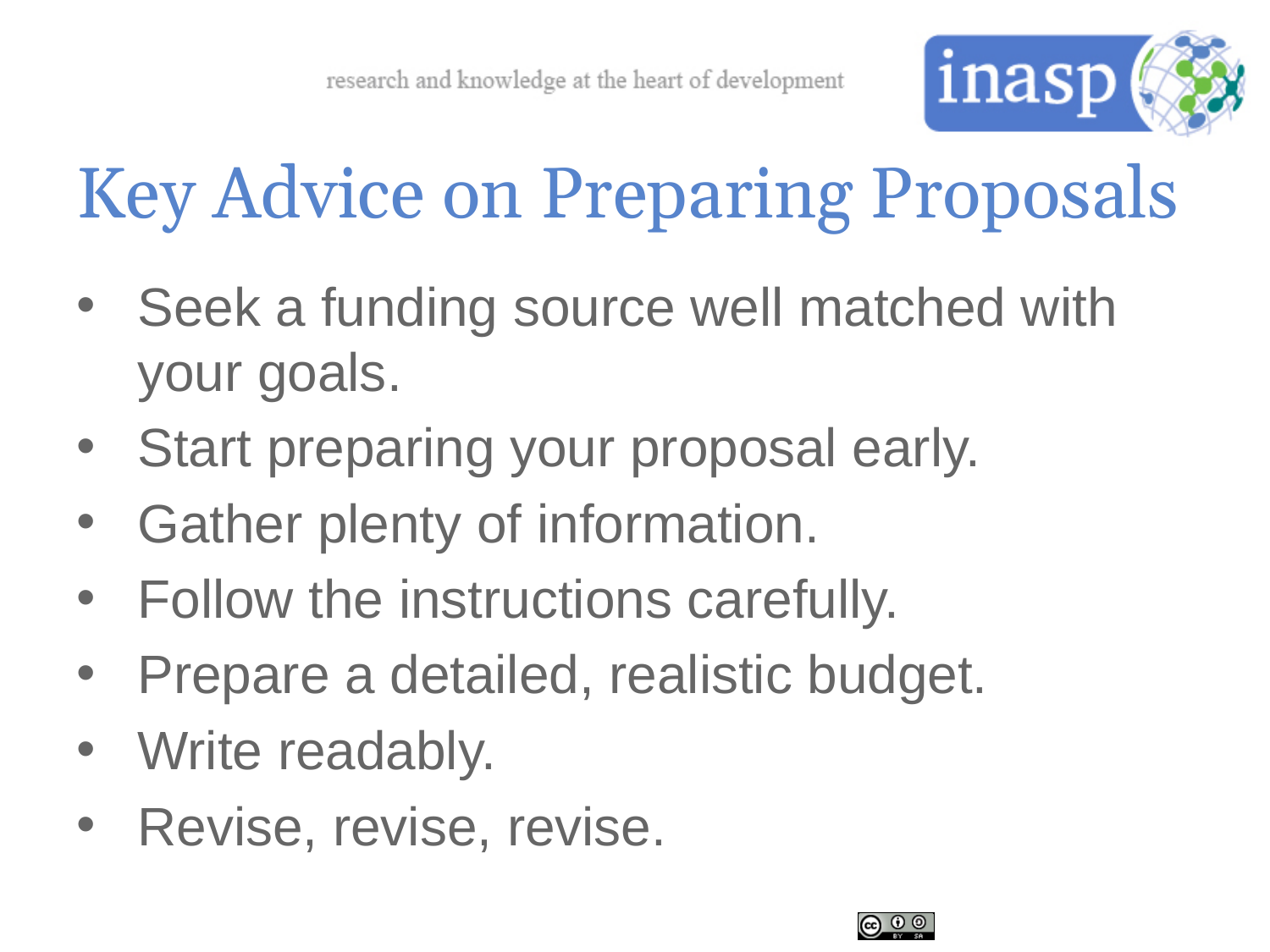

# Key Advice on Preparing Proposals
Seek a funding source well matched with your goals.
Start preparing your proposal early.
Gather plenty of information.
Follow the instructions carefully.
Prepare a detailed, realistic budget.
Write readably.
Revise, revise, revise.